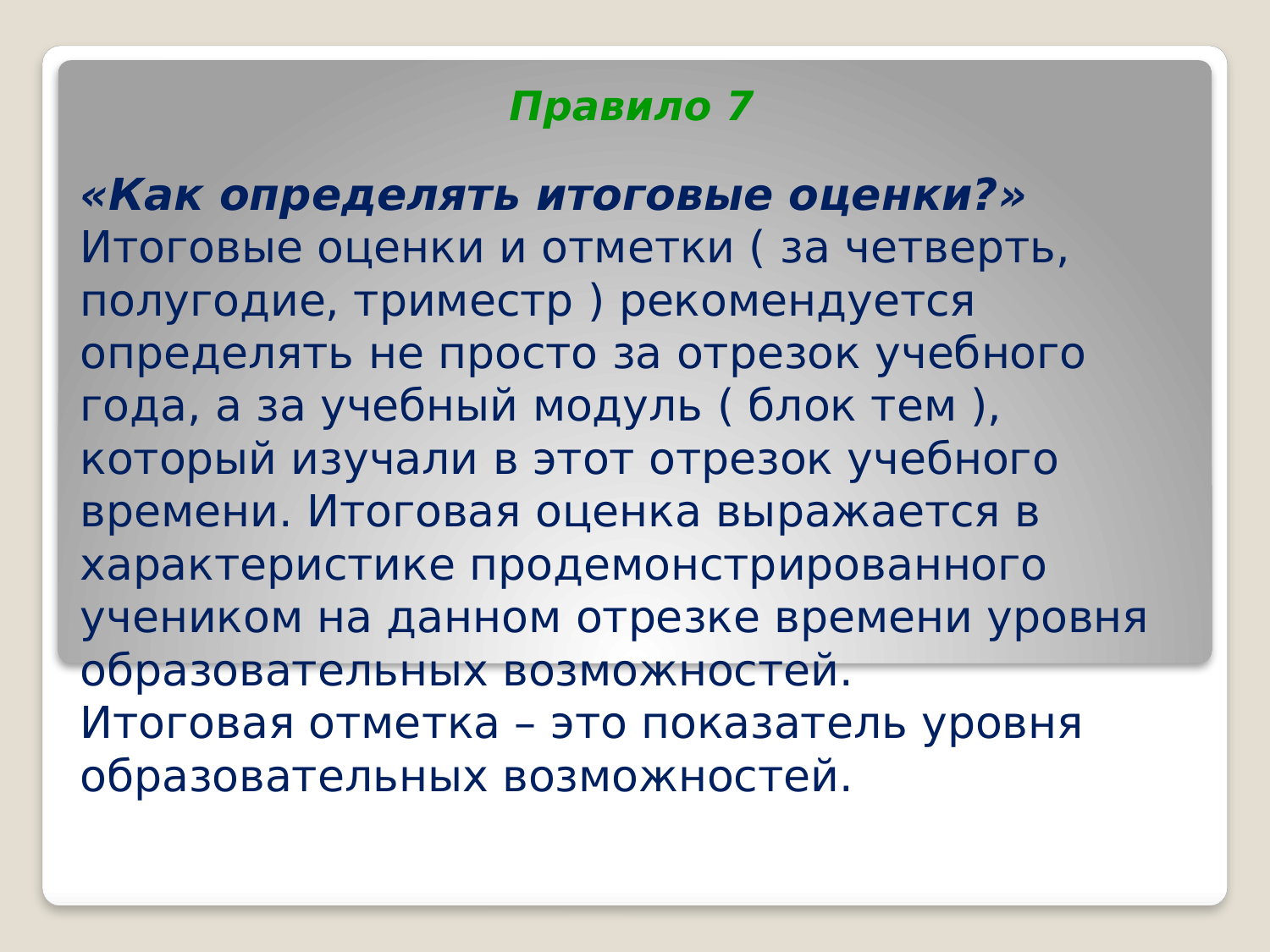

Правило 7
«Как определять итоговые оценки?»
Итоговые оценки и отметки ( за четверть, полугодие, триместр ) рекомендуется определять не просто за отрезок учебного года, а за учебный модуль ( блок тем ), который изучали в этот отрезок учебного времени. Итоговая оценка выражается в характеристике продемонстрированного учеником на данном отрезке времени уровня образовательных возможностей.
Итоговая отметка – это показатель уровня образовательных возможностей.